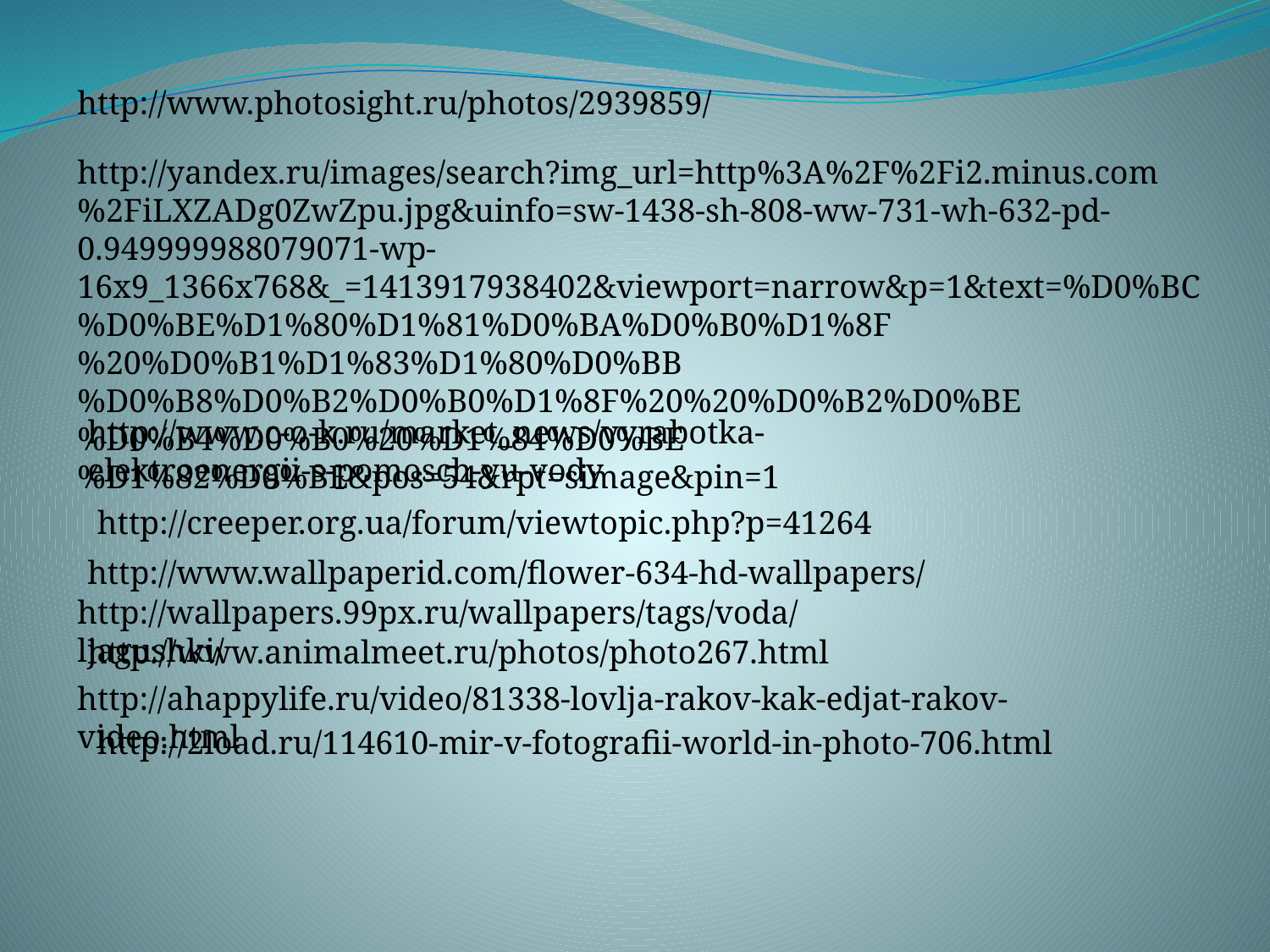

http://www.photosight.ru/photos/2939859/
http://yandex.ru/images/search?img_url=http%3A%2F%2Fi2.minus.com%2FiLXZADg0ZwZpu.jpg&uinfo=sw-1438-sh-808-ww-731-wh-632-pd-0.949999988079071-wp-16x9_1366x768&_=1413917938402&viewport=narrow&p=1&text=%D0%BC%D0%BE%D1%80%D1%81%D0%BA%D0%B0%D1%8F%20%D0%B1%D1%83%D1%80%D0%BB%D0%B8%D0%B2%D0%B0%D1%8F%20%20%D0%B2%D0%BE%D0%B4%D0%B0%20%D1%84%D0%BE%D1%82%D0%BE&pos=54&rpt=simage&pin=1
http://www.c-o-k.ru/market_news/vyrabotka-elektroenergii-s-pomosch-yu-vody
http://creeper.org.ua/forum/viewtopic.php?p=41264
http://www.wallpaperid.com/flower-634-hd-wallpapers/
http://wallpapers.99px.ru/wallpapers/tags/voda/ljagushki/
http://www.animalmeet.ru/photos/photo267.html
http://ahappylife.ru/video/81338-lovlja-rakov-kak-edjat-rakov-video.html
http://2load.ru/114610-mir-v-fotografii-world-in-photo-706.html